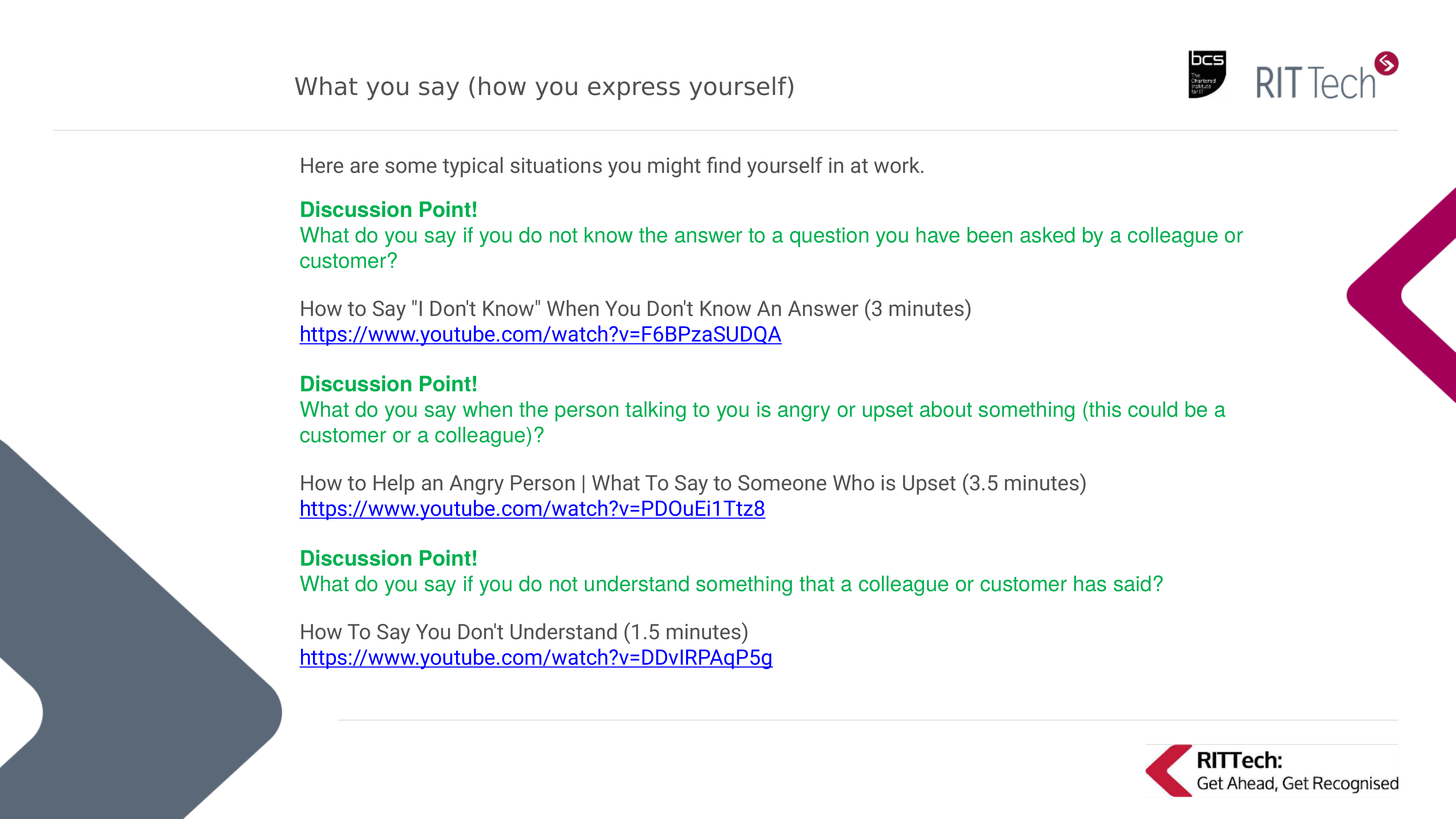

# What you say (how you express yourself)
Here are some typical situations you might find yourself in at work.
Discussion Point!
What do you say if you do not know the answer to a question you have been asked by a colleague or customer?
How to Say "I Don't Know" When You Don't Know An Answer (3 minutes)
https://www.youtube.com/watch?v=F6BPzaSUDQA

Discussion Point!
What do you say when the person talking to you is angry or upset about something (this could be a customer or a colleague)?
How to Help an Angry Person | What To Say to Someone Who is Upset (3.5 minutes)
https://www.youtube.com/watch?v=PDOuEi1Ttz8

Discussion Point!
What do you say if you do not understand something that a colleague or customer has said?
How To Say You Don't Understand (1.5 minutes)
https://www.youtube.com/watch?v=DDvIRPAqP5g